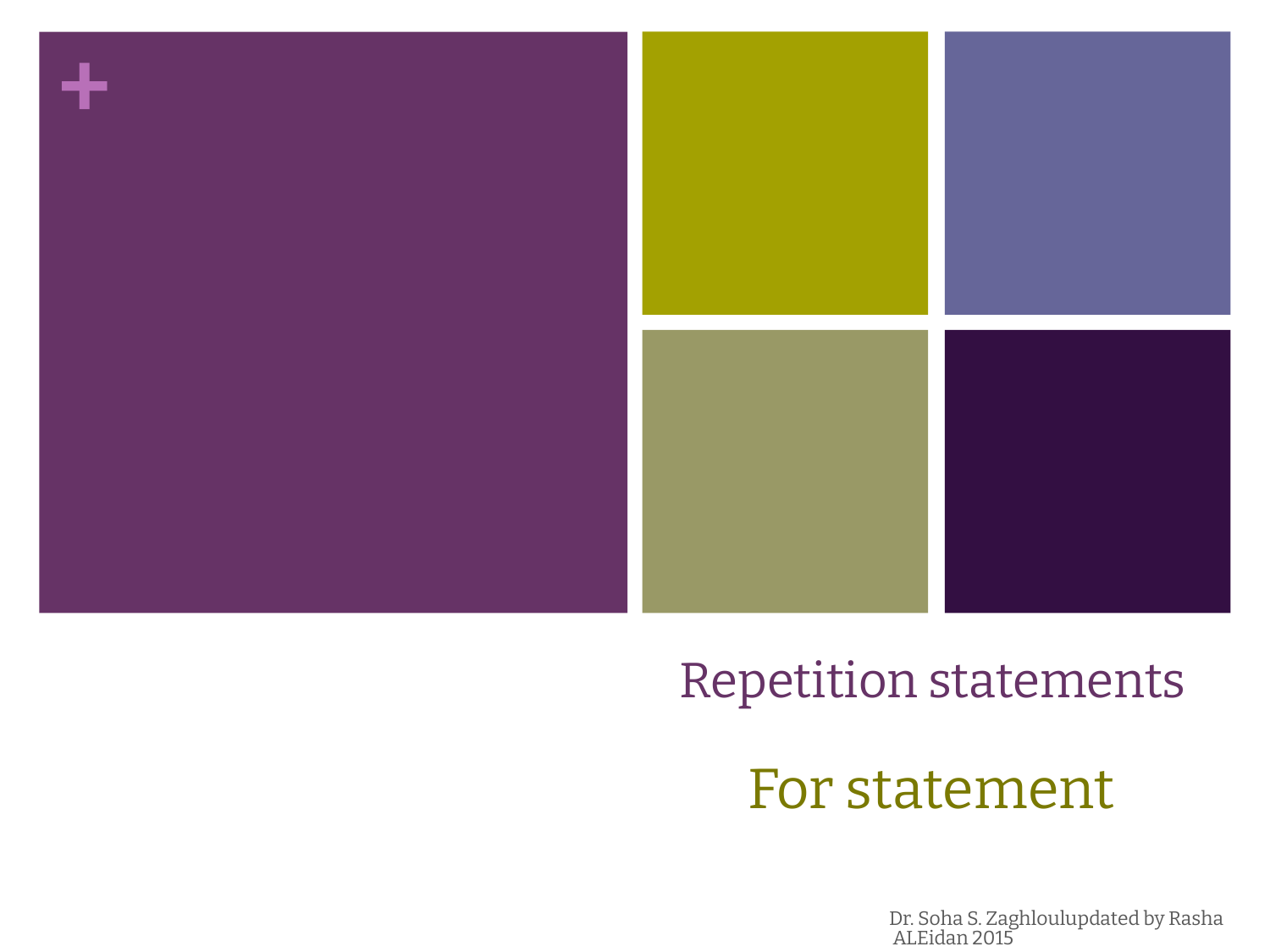

# Repetition statements
For statement
Dr. Soha S. Zaghloul			updated by Rasha ALEidan 2015